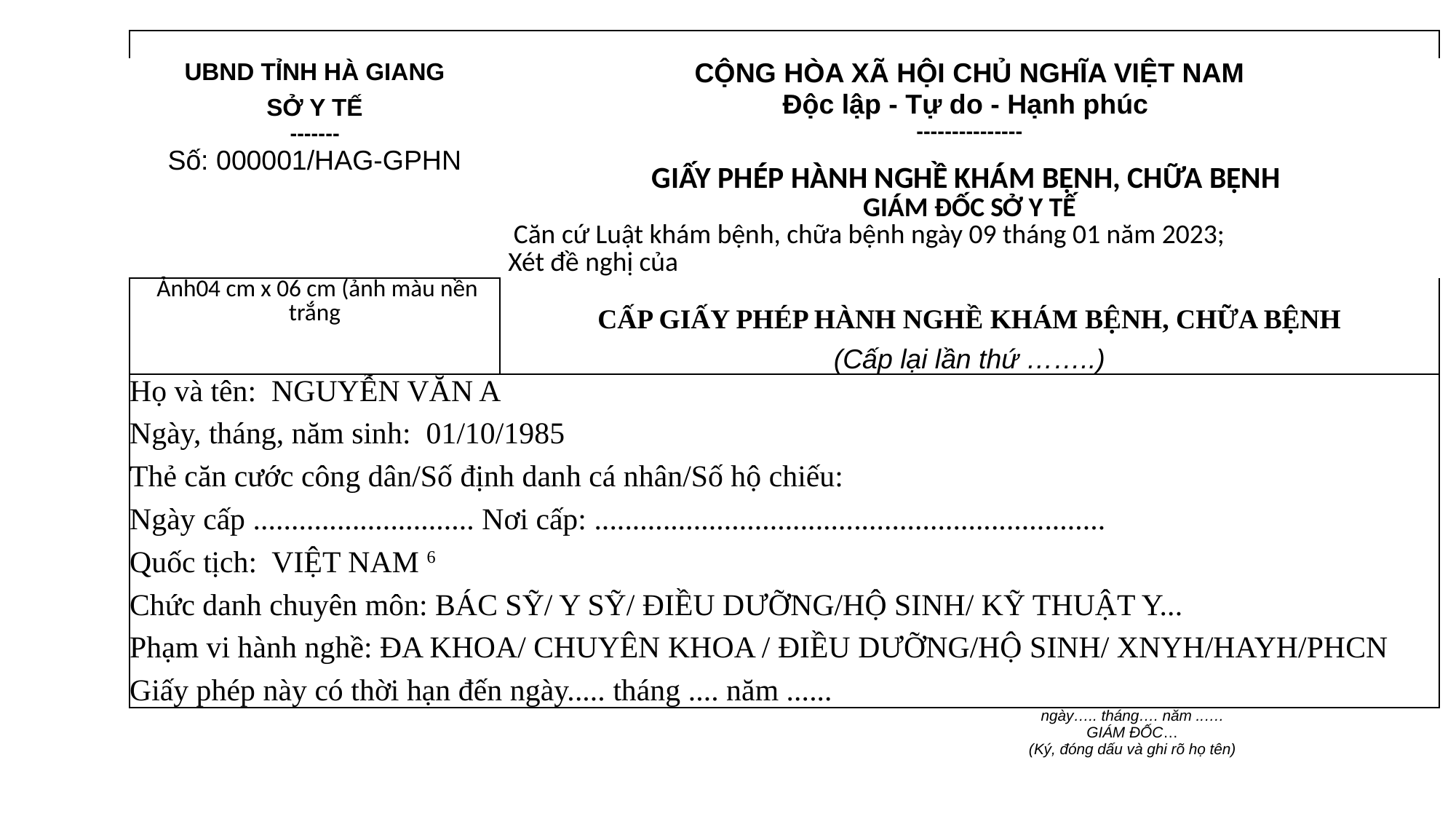

|  |  |  |
| --- | --- | --- |
| UBND TỈNH HÀ GIANG SỞ Y TẾ ------- | CỘNG HÒA XÃ HỘI CHỦ NGHĨA VIỆT NAM Độc lập - Tự do - Hạnh phúc --------------- |  |
| Số: 000001/HAG-GPHN | GIẤY PHÉP HÀNH NGHỀ KHÁM BỆNH, CHỮA BỆNH GIÁM ĐỐC SỞ Y TẾ Căn cứ Luật khám bệnh, chữa bệnh ngày 09 tháng 01 năm 2023; Xét đề nghị của |  |
| Ảnh04 cm x 06 cm (ảnh màu nền trắng | CẤP GIẤY PHÉP HÀNH NGHỀ KHÁM BỆNH, CHỮA BỆNH (Cấp lại lần thứ ……..) |  |
| Họ và tên: NGUYỄN VĂN A Ngày, tháng, năm sinh: 01/10/1985 Thẻ căn cước công dân/Số định danh cá nhân/Số hộ chiếu: Ngày cấp ............................. Nơi cấp: ................................................................... Quốc tịch: VIỆT NAM 6 Chức danh chuyên môn: BÁC SỸ/ Y SỸ/ ĐIỀU DƯỠNG/HỘ SINH/ KỸ THUẬT Y... Phạm vi hành nghề: ĐA KHOA/ CHUYÊN KHOA / ĐIỀU DƯỠNG/HỘ SINH/ XNYH/HAYH/PHCN Giấy phép này có thời hạn đến ngày..... tháng .... năm ...... |  |  |
|  |  | ngày….. tháng…. năm ..…. GIÁM ĐỐC… (Ký, đóng dấu và ghi rõ họ tên) |